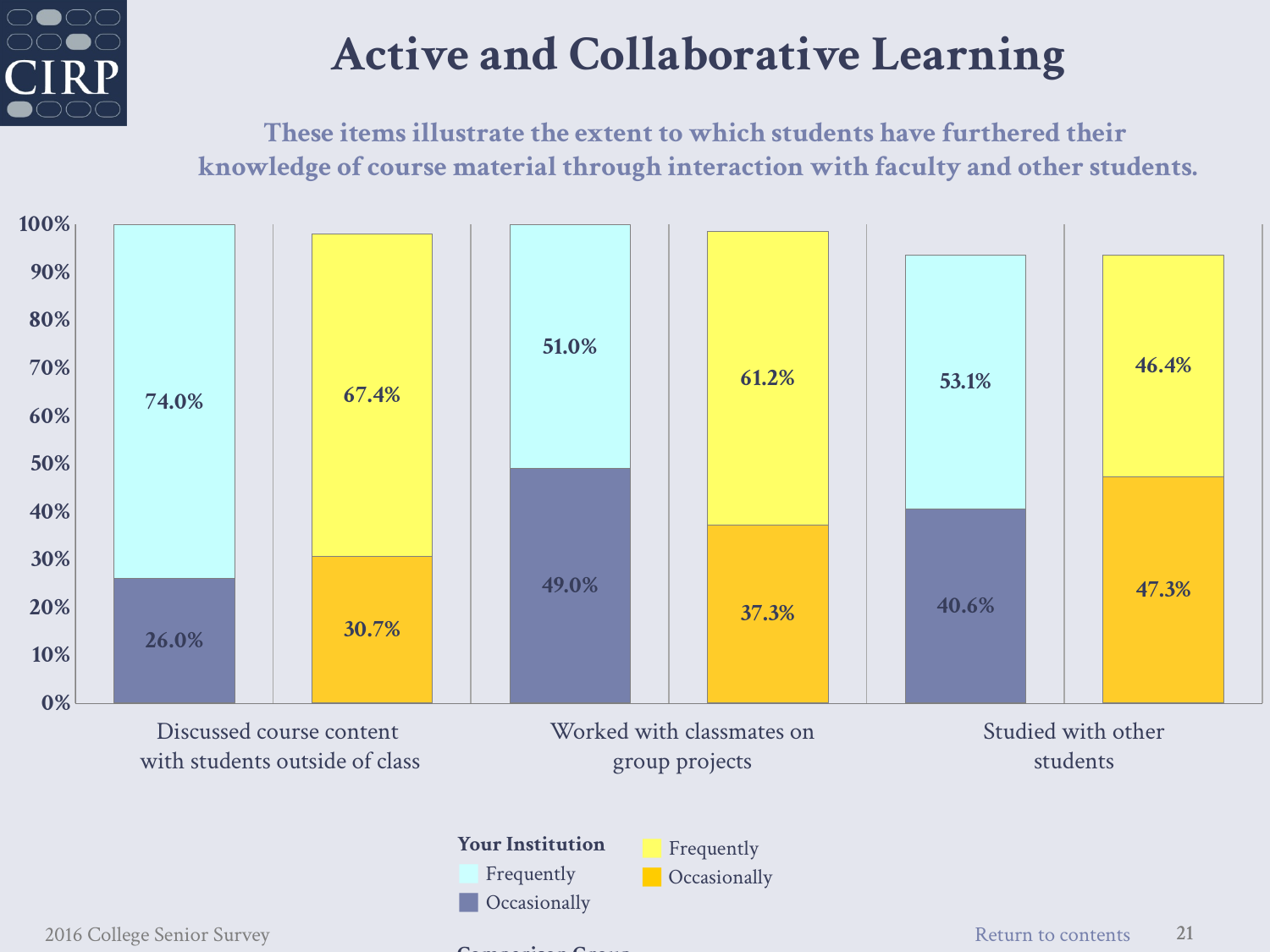

Active and Collaborative Learning
These items illustrate the extent to which students have furthered their
knowledge of course material through interaction with faculty and other students.

### Chart

| Category | occasionally | frequently |
|---|---|---|
| Discussed course content with students outside of class | 0.26 | 0.74 |
| comp | 0.307 | 0.674 |
| Worked with classmates on group projects | 0.49 | 0.51 |
| comp | 0.373 | 0.612 |
| Studied with other students | 0.406 | 0.531 |
| comp | 0.473 | 0.464 |
Discussed course content
with students outside of class
Worked with classmates on group projects
Studied with other students
Your Institution
■ Frequently
■ Occasionally

Comparison Group
■ Frequently
■ Occasionally

2016 College Senior Survey
21
21